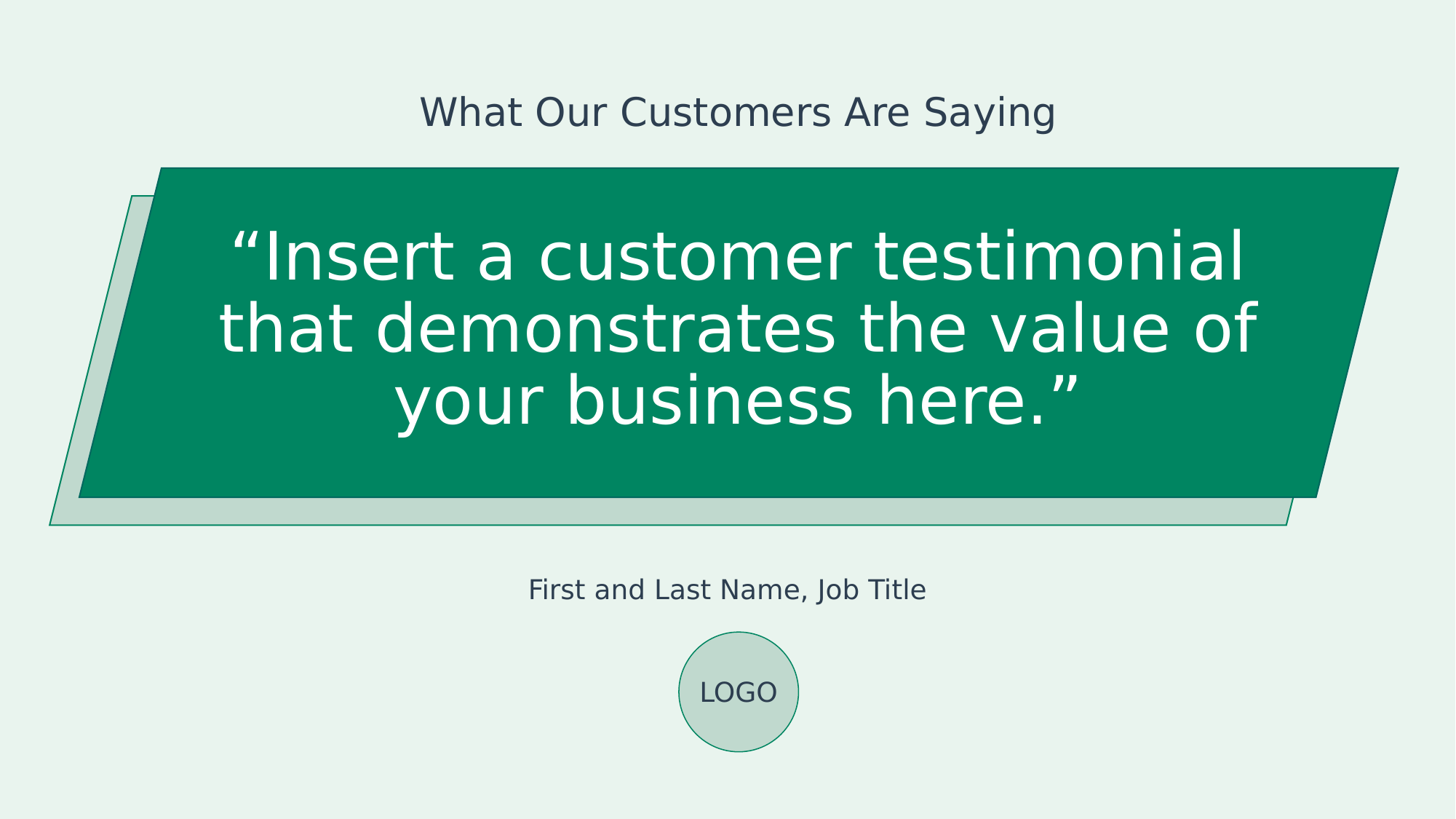

# What Our Customers Are Saying
“Insert a customer testimonial that demonstrates the value of your business here.”

First and Last Name, Job Title

LOGO